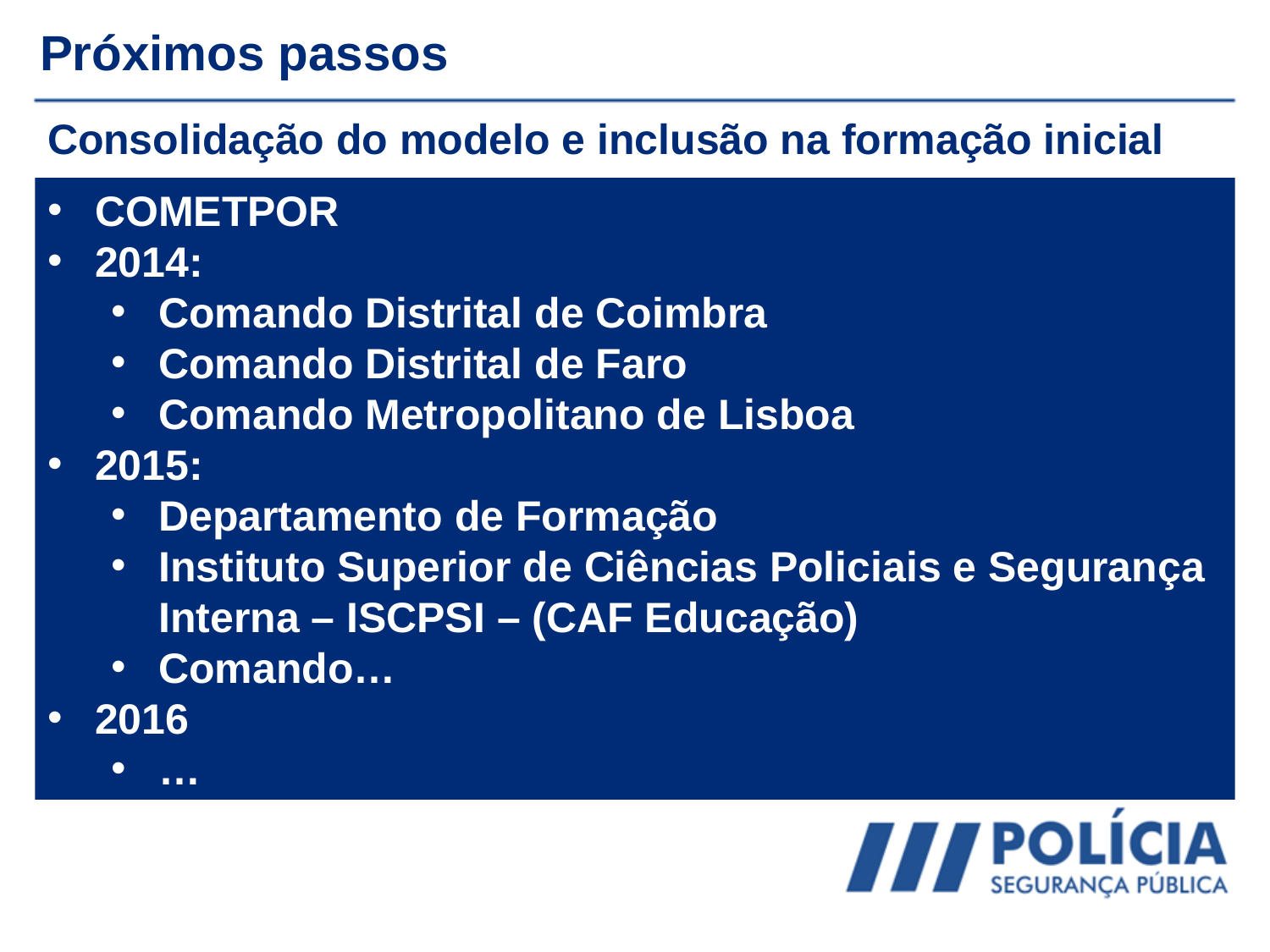

Próximos passos
Consolidação do modelo e inclusão na formação inicial
COMETPOR
2014:
Comando Distrital de Coimbra
Comando Distrital de Faro
Comando Metropolitano de Lisboa
2015:
Departamento de Formação
Instituto Superior de Ciências Policiais e Segurança Interna – ISCPSI – (CAF Educação)
Comando…
2016
…